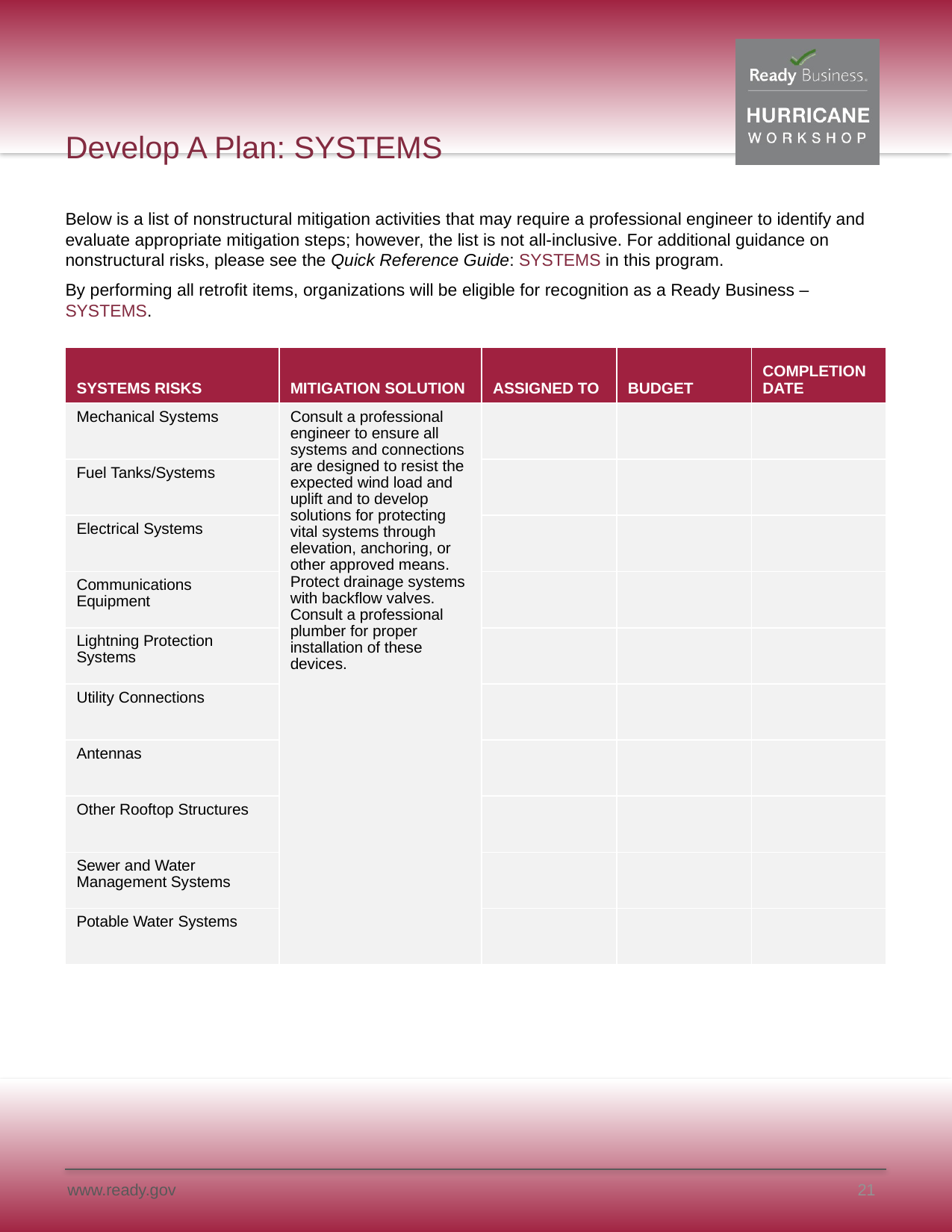

# Develop A Plan: SYSTEMS
Below is a list of nonstructural mitigation activities that may require a professional engineer to identify and evaluate appropriate mitigation steps; however, the list is not all-inclusive. For additional guidance on nonstructural risks, please see the Quick Reference Guide: SYSTEMS in this program.
By performing all retrofit items, organizations will be eligible for recognition as a Ready Business – SYSTEMS.
| SYSTEMS RISKS | MITIGATION SOLUTION | ASSIGNED TO | BUDGET | COMPLETION DATE |
| --- | --- | --- | --- | --- |
| Mechanical Systems | Consult a professional engineer to ensure all systems and connections are designed to resist the expected wind load and uplift and to develop solutions for protecting vital systems through elevation, anchoring, or other approved means. Protect drainage systems with backflow valves. Consult a professional plumber for proper installation of these devices. |  |  |  |
| Fuel Tanks/Systems |  |  |  |  |
| Electrical Systems |  |  |  |  |
| Communications Equipment |  |  |  |  |
| Lightning Protection Systems |  |  |  |  |
| Utility Connections |  |  |  |  |
| Antennas |  |  |  |  |
| Other Rooftop Structures |  |  |  |  |
| Sewer and Water Management Systems |  |  |  |  |
| Potable Water Systems |  |  |  |  |
21